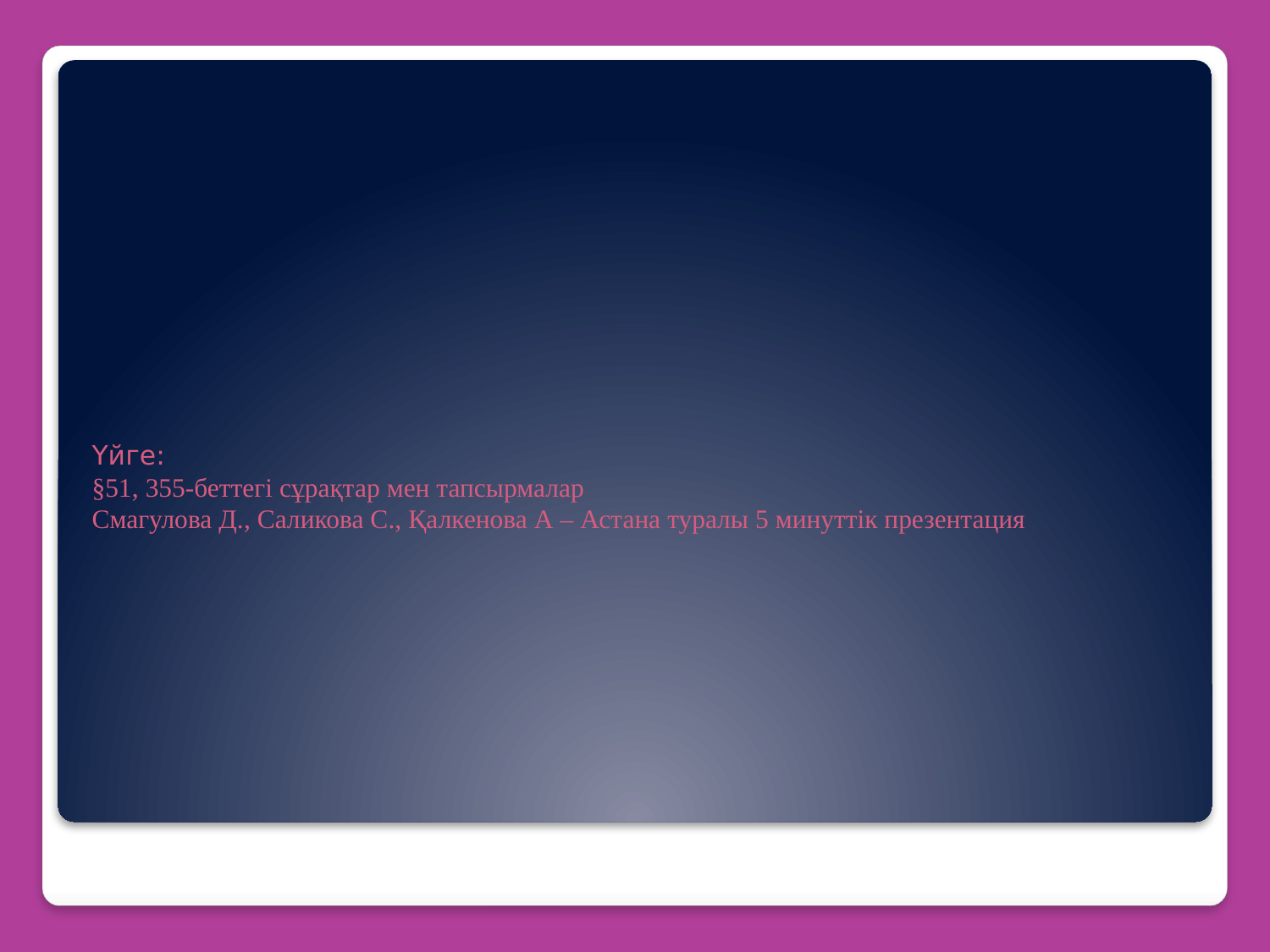

# Үйге: §51, 355-беттегі сұрақтар мен тапсырмалар Смагулова Д., Саликова С., Қалкенова А – Астана туралы 5 минуттік презентация